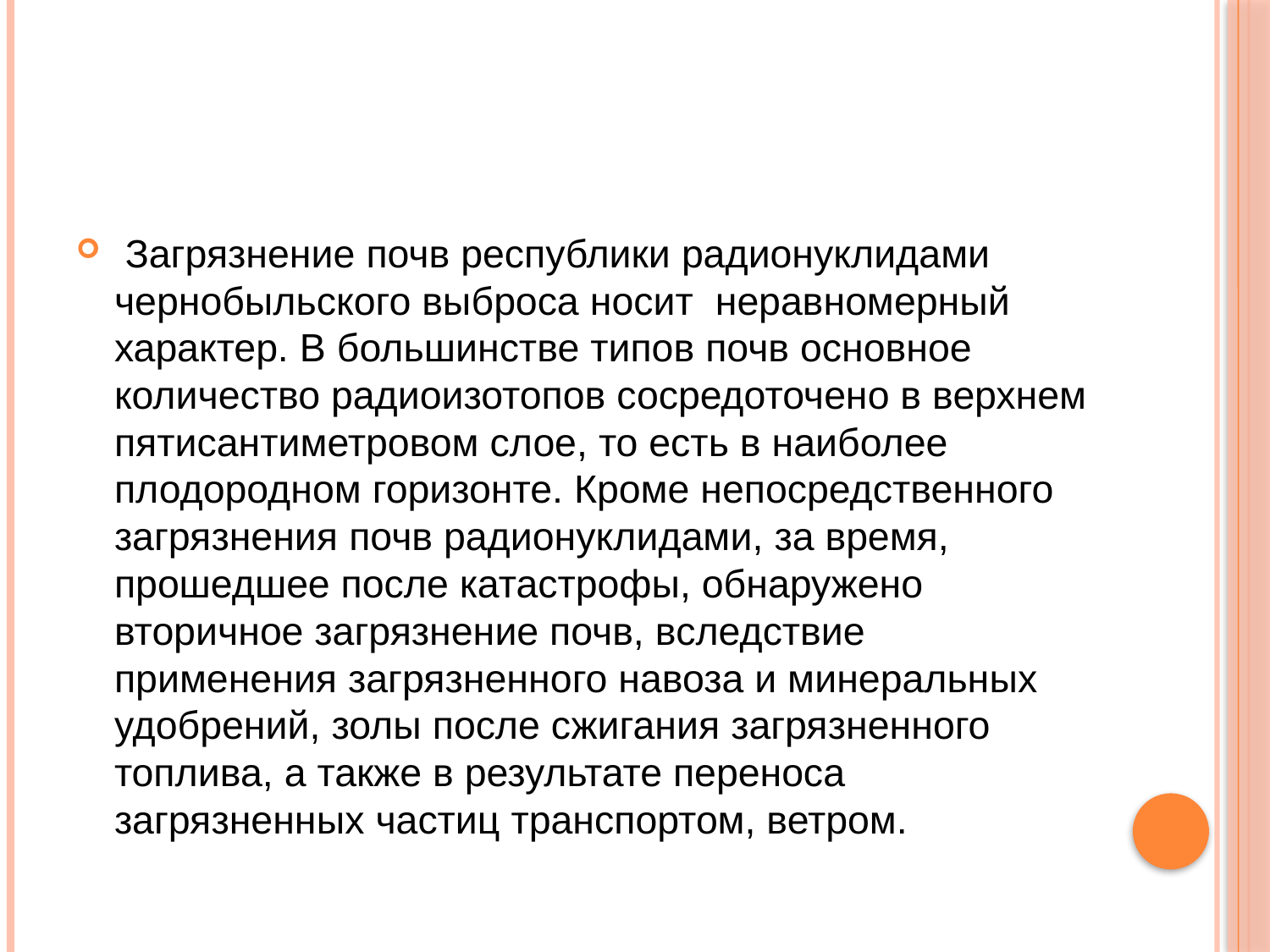

#
 Загрязнение почв республики радионуклидами чернобыльского выброса носит  неравномерный характер. В большинстве типов почв основное количество радиоизотопов сосредоточено в верхнем пятисантиметровом слое, то есть в наиболее плодородном горизонте. Кроме непосредственного загрязнения почв радионуклидами, за время, прошедшее после катастрофы, обнаружено вторичное загрязнение почв, вследствие применения загрязненного навоза и минеральных удобрений, золы после сжигания загрязненного топлива, а также в результате переноса загрязненных частиц транспортом, ветром.